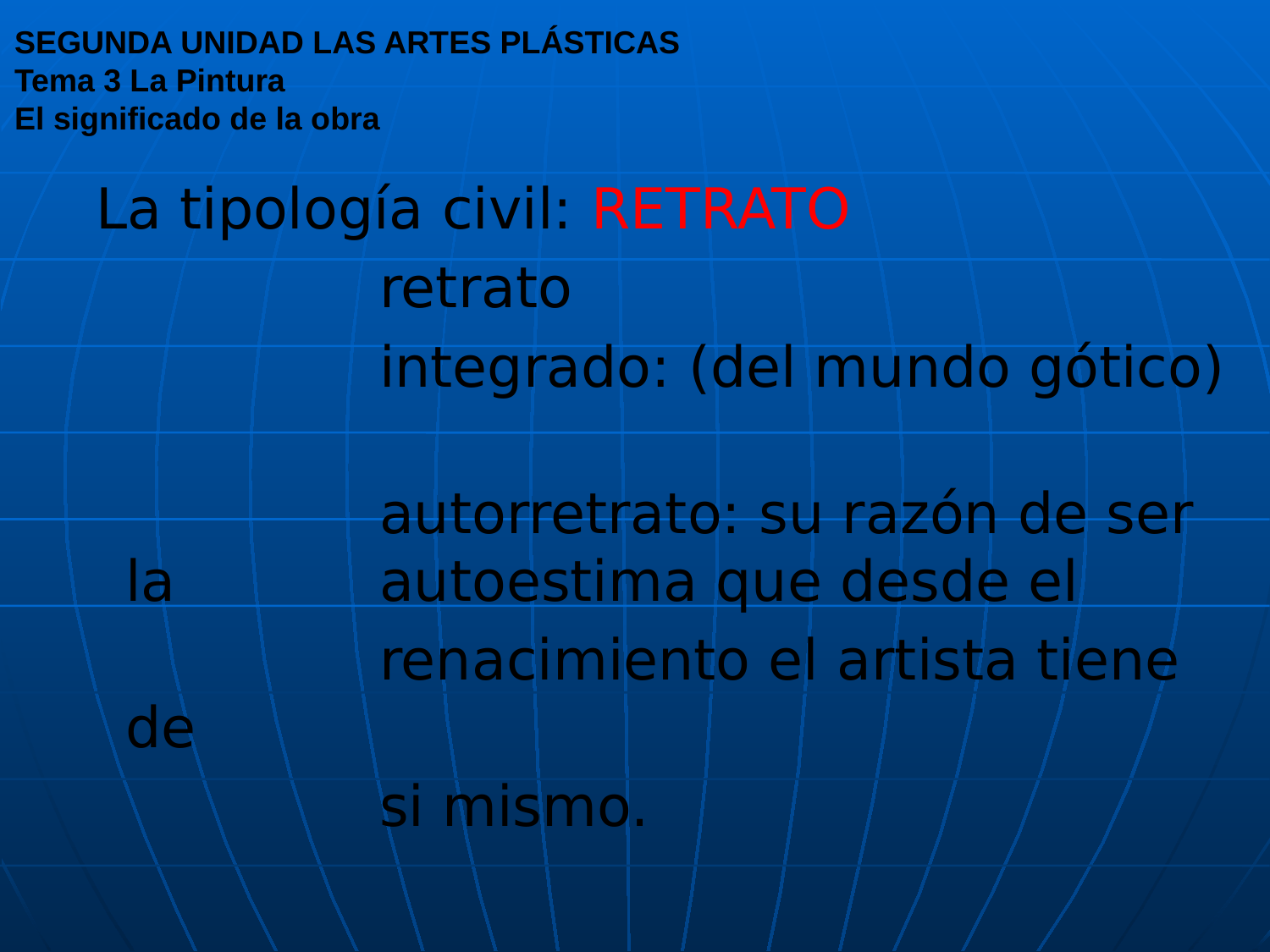

# SEGUNDA UNIDAD LAS ARTES PLÁSTICAS Tema 3 La Pintura El significado de la obra
 La tipología civil: RETRATO
			retrato
			integrado: (del mundo gótico)
			autorretrato: su razón de ser la 		autoestima que desde el
			renacimiento el artista tiene de
			si mismo.